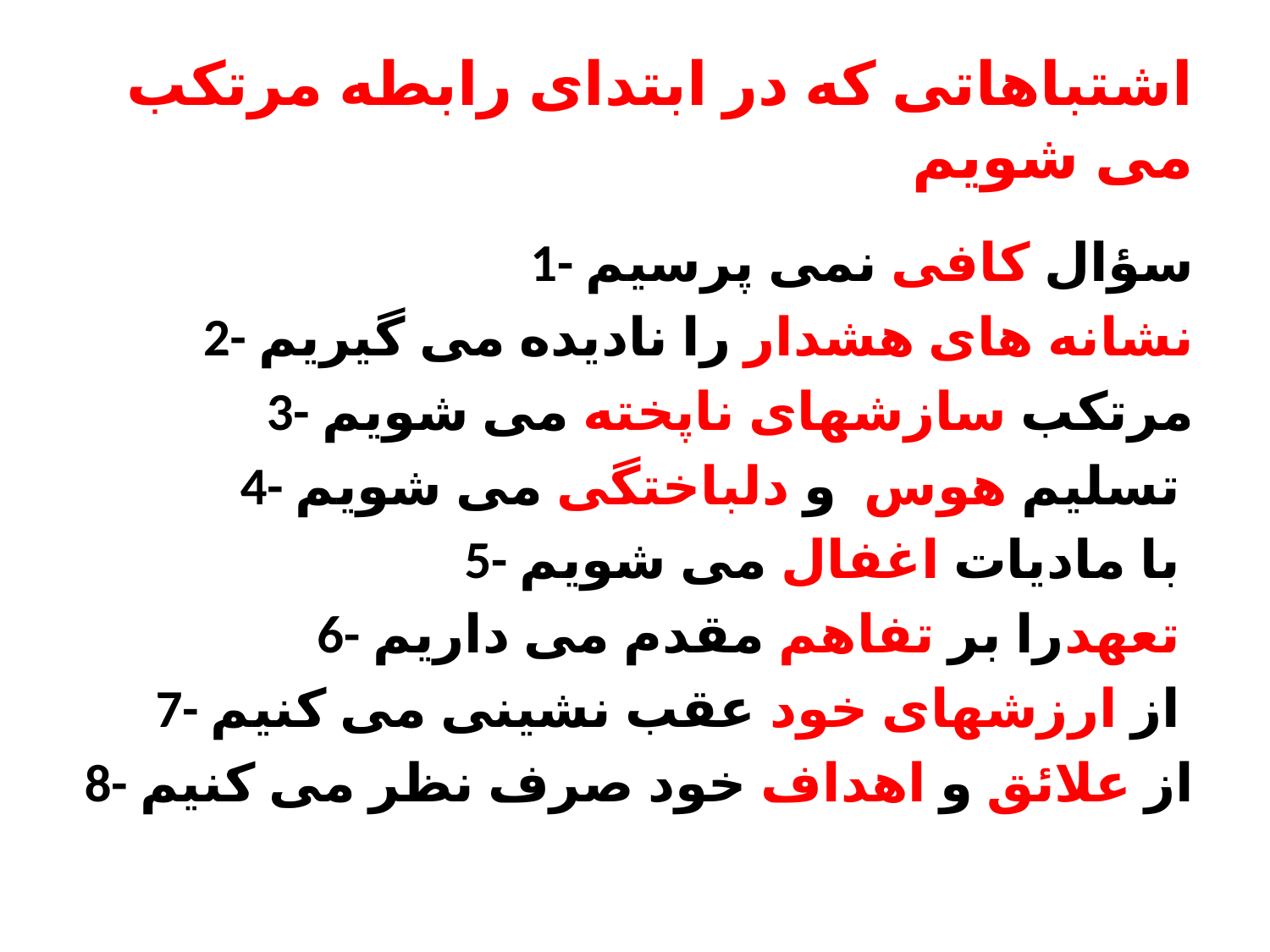

# اشتباهاتی که در ابتدای رابطه مرتکب می شویم
1- سؤال کافی نمی پرسیم
2- نشانه های هشدار را نادیده می گیریم
3- مرتکب سازشهای ناپخته می شویم
4- تسلیم هوس  و دلباختگی می شویم
5- با مادیات اغفال می شویم
6- تعهدرا بر تفاهم مقدم می داریم
7- از ارزشهای خود عقب نشینی می کنیم
8- از علائق و اهداف خود صرف نظر می کنیم